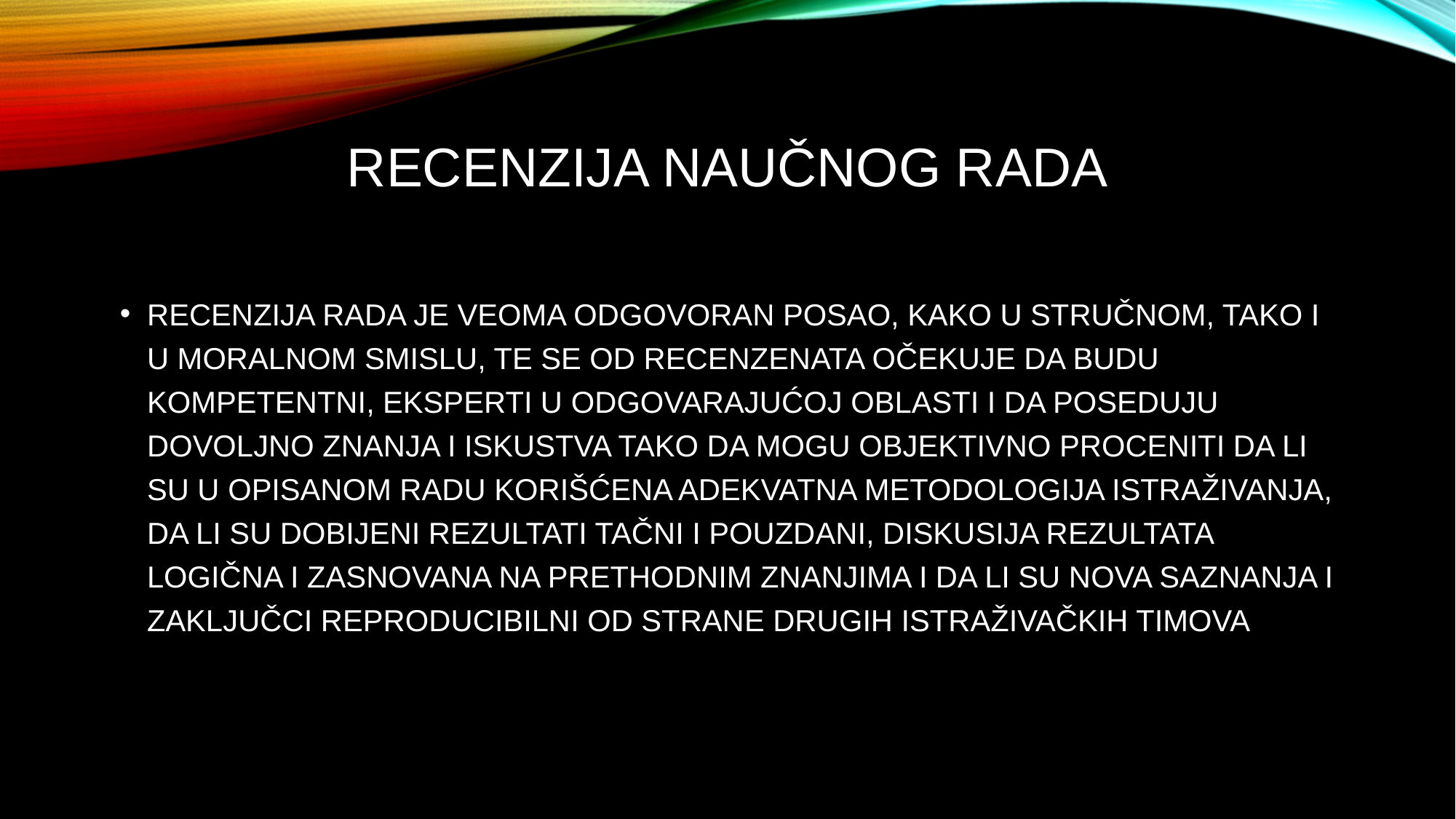

Recenzija naučnog rada
Recenzija rada je veoma odgovoran posao, kako u stručnom, tako I u moralnom smislu, te se od recenzenata očekuje da budu kompetentni, eksperti u odgovarajućoj oblasti i da poseduju dovoljno znanja i iskustva tako da mogu objektivno proceniti da li su u opisanom radu korišćena adekvatna metodologija istraživanja, da li su dobijeni rezultati tačni i pouzdani, diskusija rezultata logična i zasnovana na prethodnim znanjima I da li su nova saznanja I zaključci reproducibilni od strane drugih istraživačkih timova